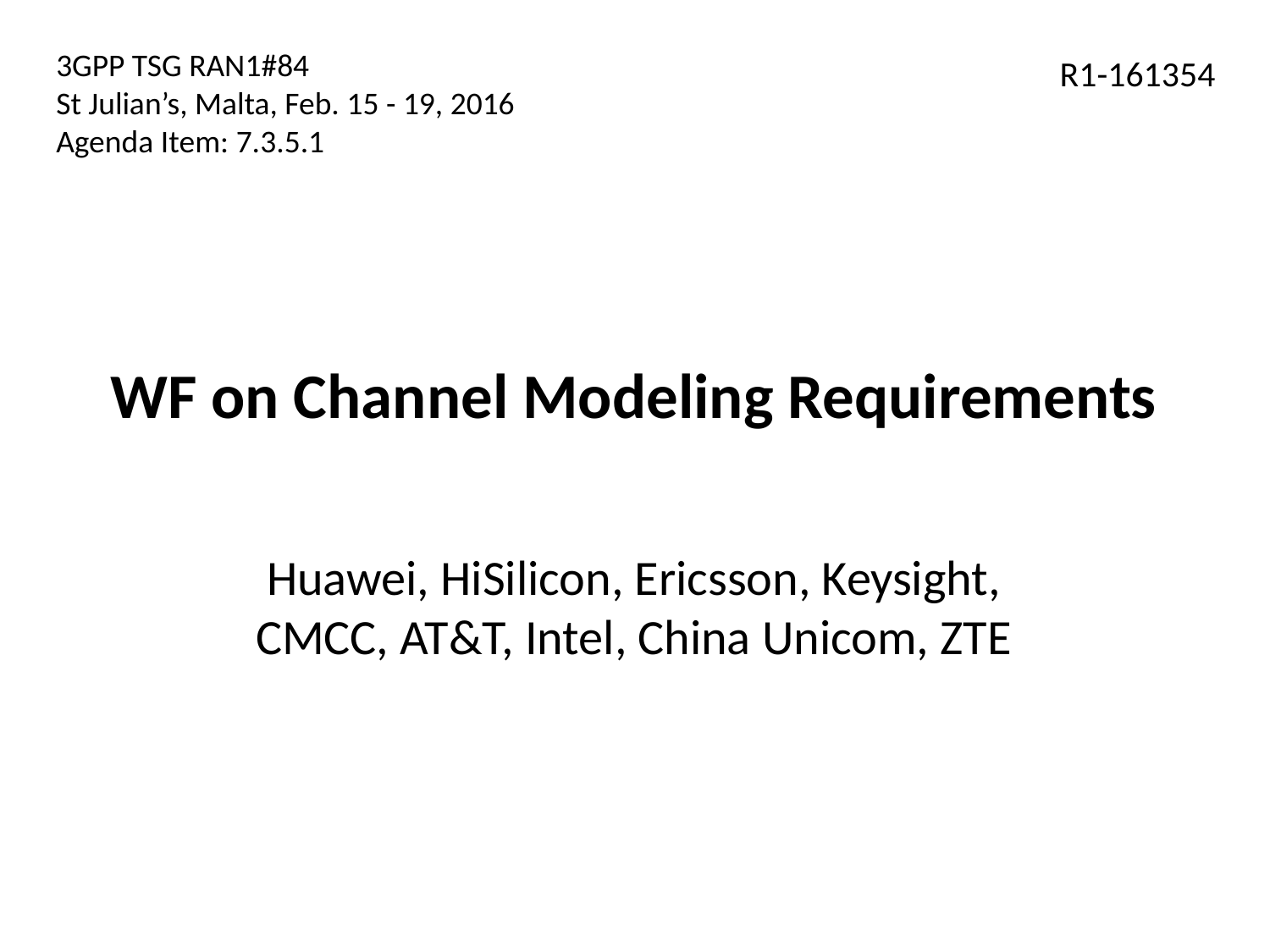

3GPP TSG RAN1#84
St Julian’s, Malta, Feb. 15 - 19, 2016
Agenda Item: 7.3.5.1
R1-161354
# WF on Channel Modeling Requirements
Huawei, HiSilicon, Ericsson, Keysight, CMCC, AT&T, Intel, China Unicom, ZTE